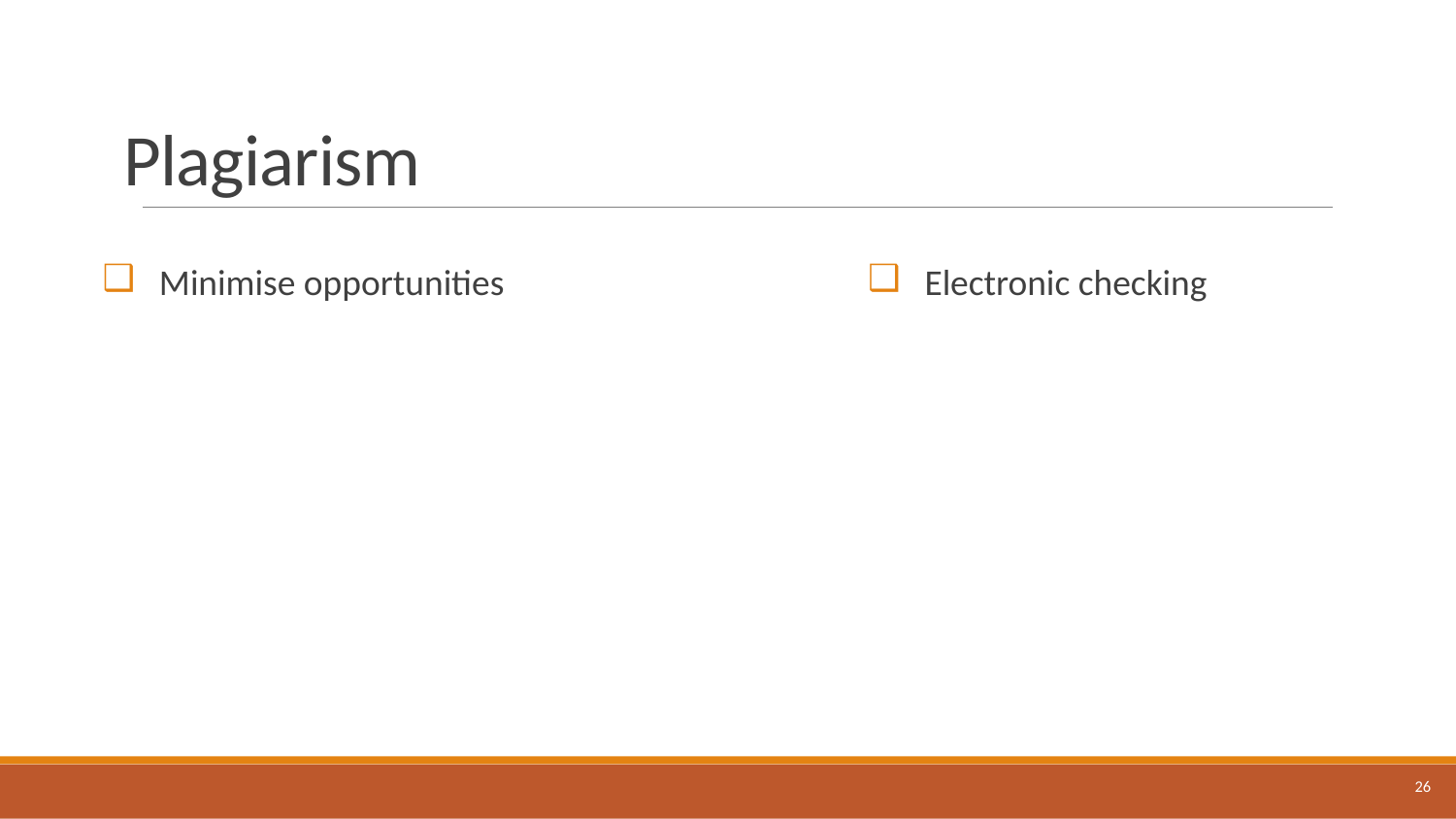

# Plagiarism
Minimise opportunities

Electronic checking
26